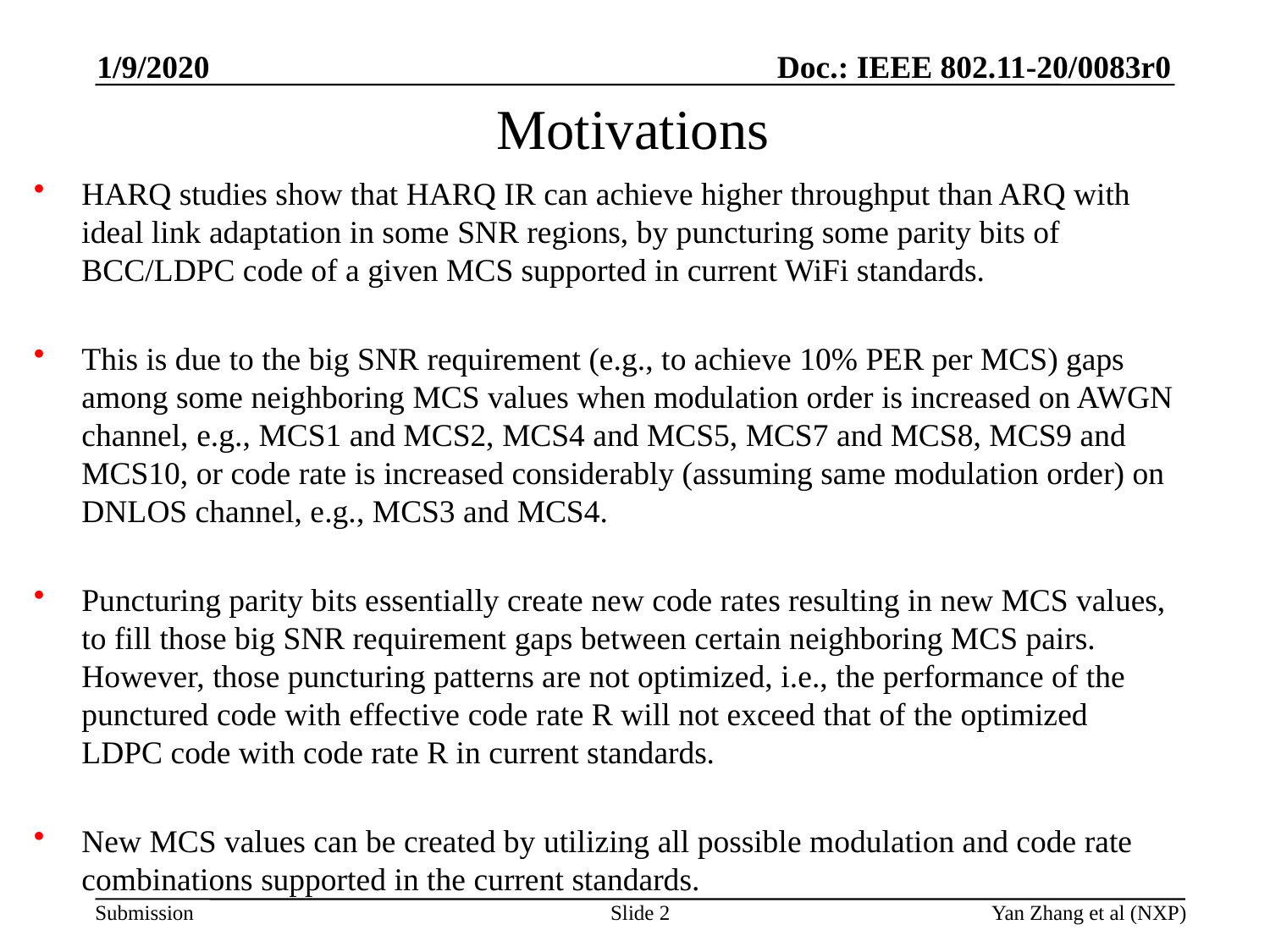

1/9/2020
# Motivations
HARQ studies show that HARQ IR can achieve higher throughput than ARQ with ideal link adaptation in some SNR regions, by puncturing some parity bits of BCC/LDPC code of a given MCS supported in current WiFi standards.

This is due to the big SNR requirement (e.g., to achieve 10% PER per MCS) gaps among some neighboring MCS values when modulation order is increased on AWGN channel, e.g., MCS1 and MCS2, MCS4 and MCS5, MCS7 and MCS8, MCS9 and MCS10, or code rate is increased considerably (assuming same modulation order) on DNLOS channel, e.g., MCS3 and MCS4.

Puncturing parity bits essentially create new code rates resulting in new MCS values, to fill those big SNR requirement gaps between certain neighboring MCS pairs. However, those puncturing patterns are not optimized, i.e., the performance of the punctured code with effective code rate R will not exceed that of the optimized LDPC code with code rate R in current standards.

New MCS values can be created by utilizing all possible modulation and code rate combinations supported in the current standards.

Slide 2
Yan Zhang et al (NXP)